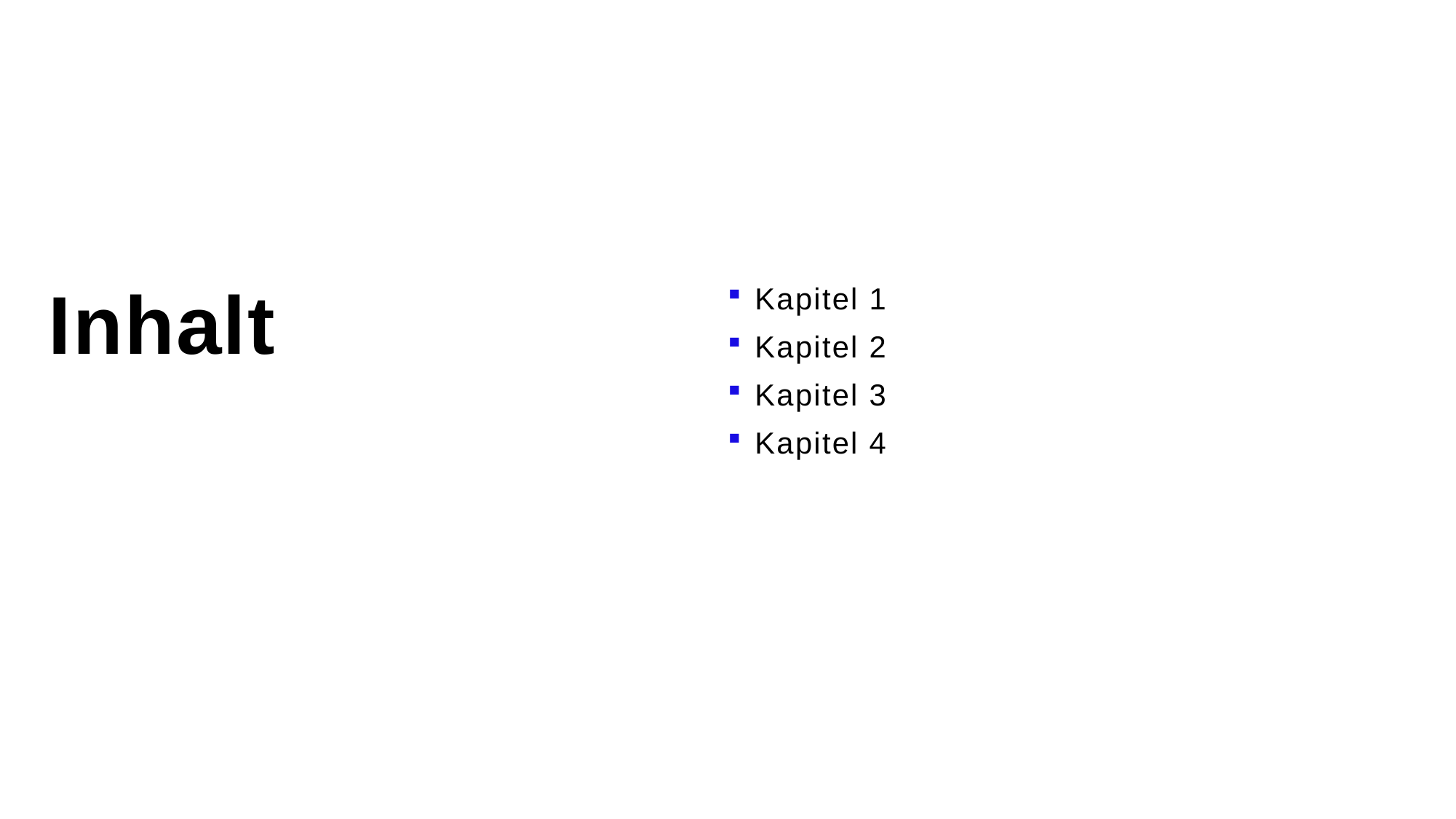

Kapitel 1
Kapitel 2
Kapitel 3
Kapitel 4
# Inhalt